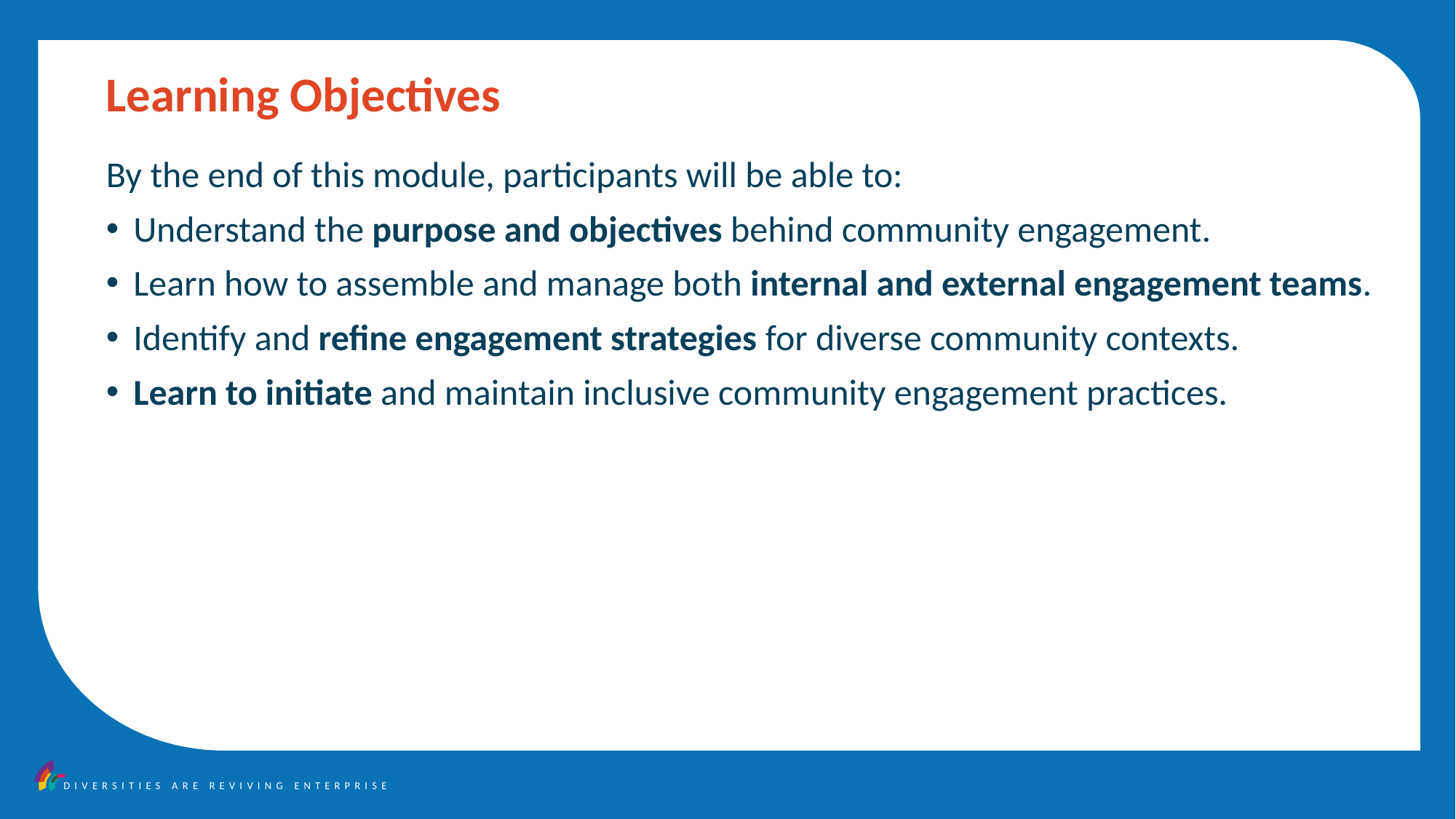

Learning Objectives
By the end of this module, participants will be able to:
Understand the purpose and objectives behind community engagement.
Learn how to assemble and manage both internal and external engagement teams.
Identify and refine engagement strategies for diverse community contexts.
Learn to initiate and maintain inclusive community engagement practices.